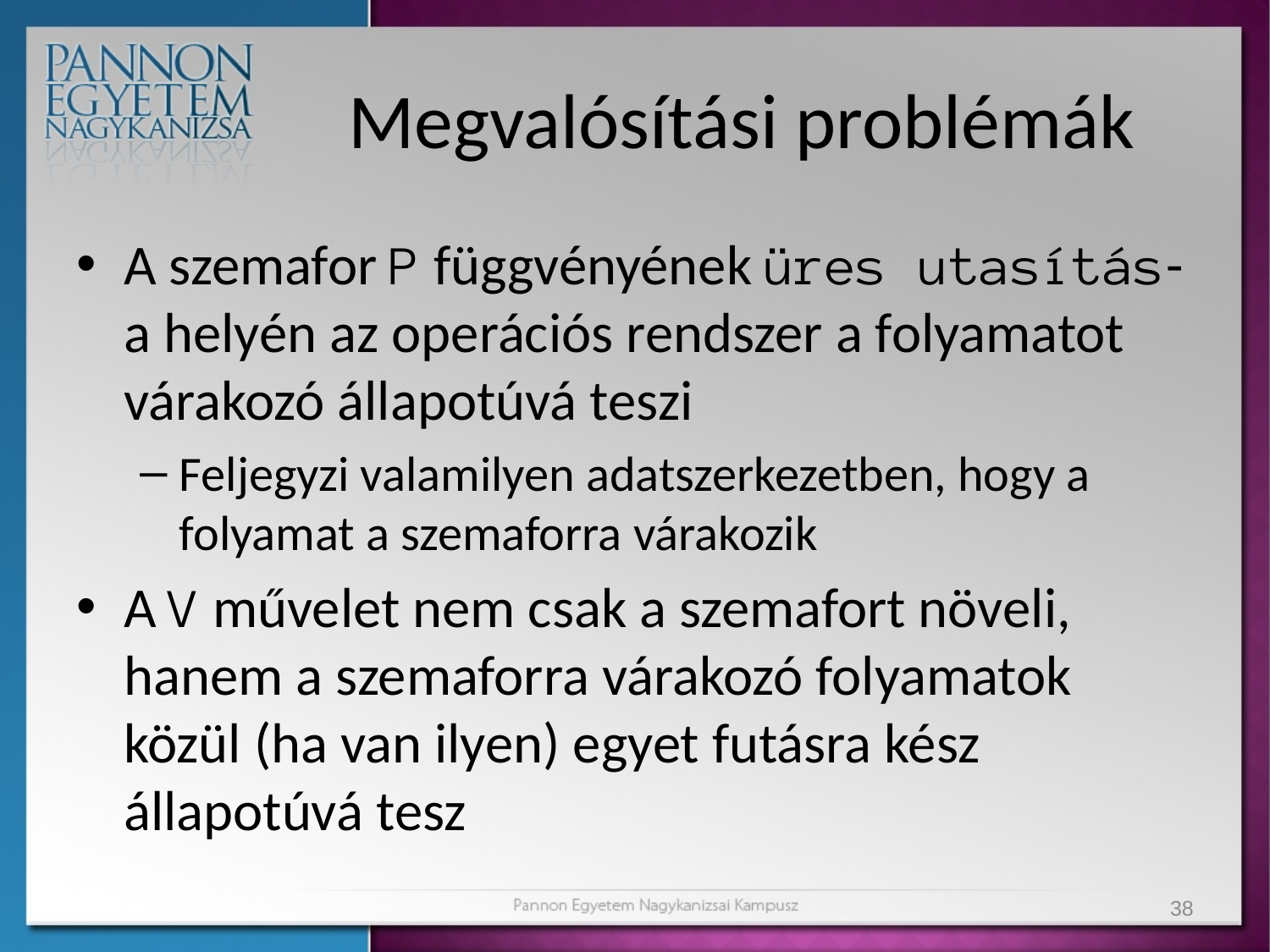

# Megvalósítási problémák
A szemafor P függvényének üres utasítás-a helyén az operációs rendszer a folyamatot várakozó állapotúvá teszi
Feljegyzi valamilyen adatszerkezetben, hogy a folyamat a szemaforra várakozik
A V művelet nem csak a szemafort növeli, hanem a szemaforra várakozó folyamatok közül (ha van ilyen) egyet futásra kész állapotúvá tesz
38